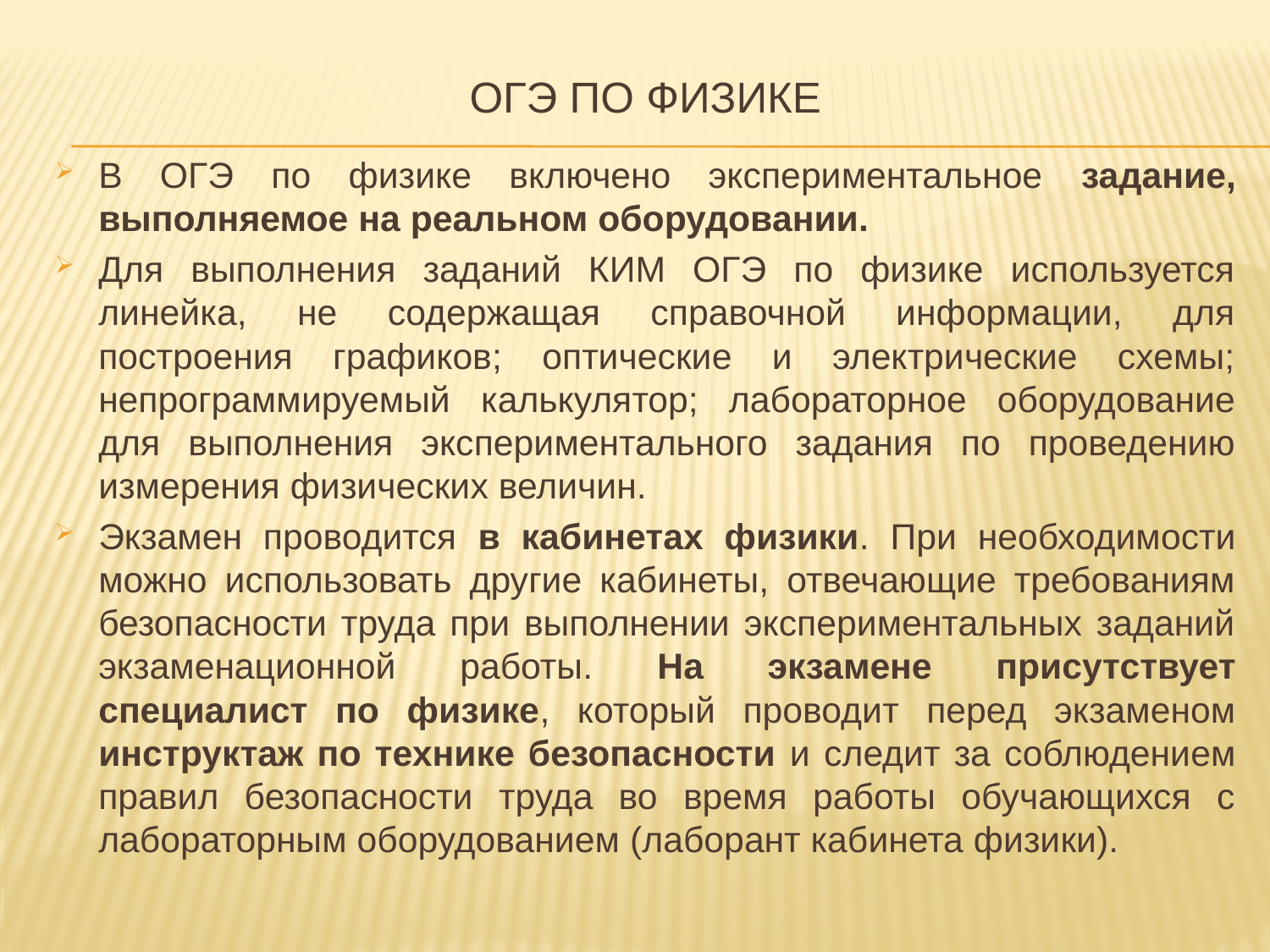

# ОГЭ по физике
В ОГЭ по физике включено экспериментальное задание, выполняемое на реальном оборудовании.
Для выполнения заданий КИМ ОГЭ по физике используется линейка, не содержащая справочной информации, для построения графиков; оптические и электрические схемы; непрограммируемый калькулятор; лабораторное оборудование для выполнения экспериментального задания по проведению измерения физических величин.
Экзамен проводится в кабинетах физики. При необходимости можно использовать другие кабинеты, отвечающие требованиям безопасности труда при выполнении экспериментальных заданий экзаменационной работы. На экзамене присутствует специалист по физике, который проводит перед экзаменом инструктаж по технике безопасности и следит за соблюдением правил безопасности труда во время работы обучающихся с лабораторным оборудованием (лаборант кабинета физики).